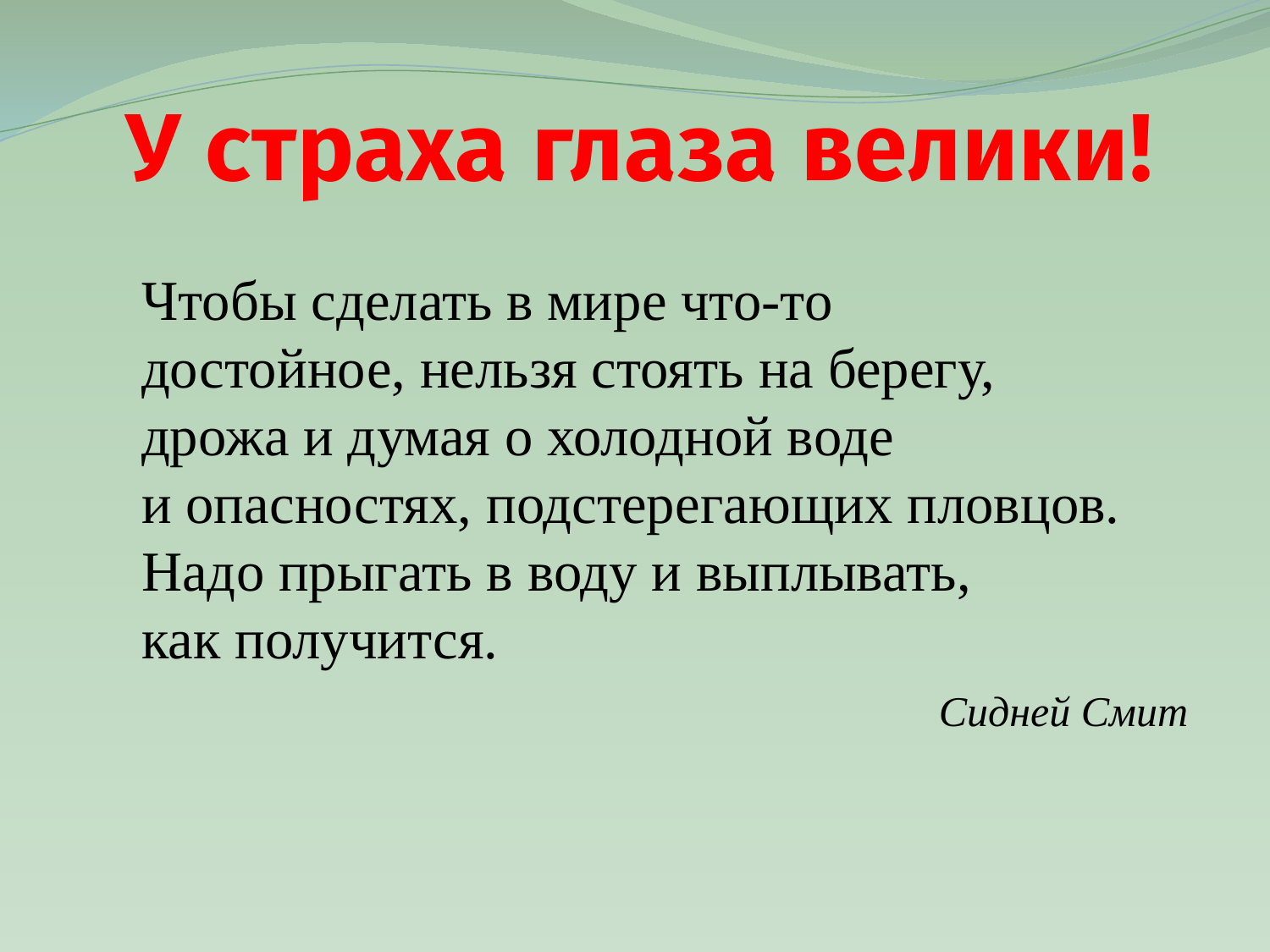

У страха глаза велики!
Чтобы сделать в мире что-то
достойное, нельзя стоять на берегу,
дрожа и думая о холодной воде
и опасностях, подстерегающих пловцов.
Надо прыгать в воду и выплывать,
как получится.
  Сидней Смит